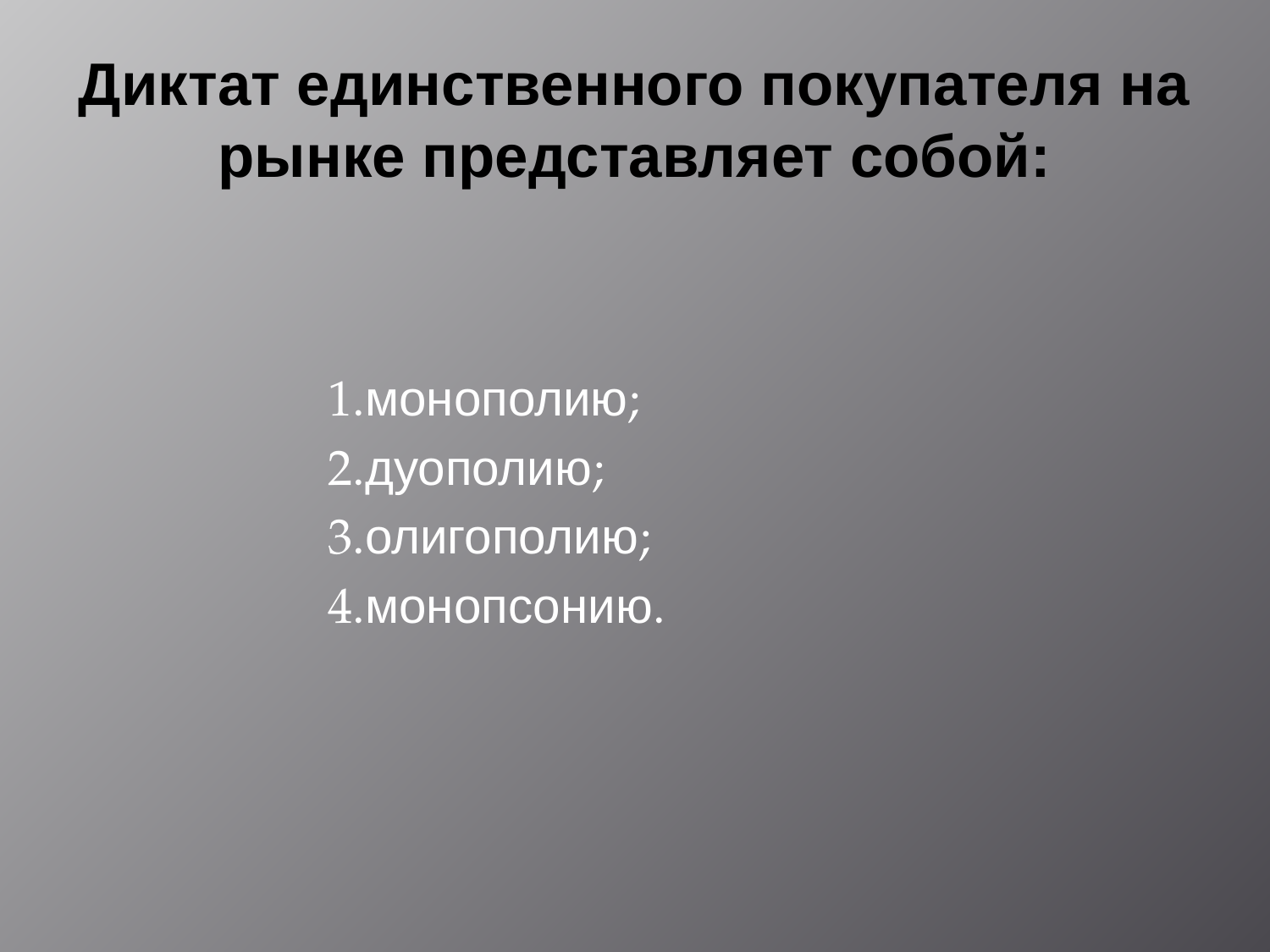

# Диктат единственного покупателя на рынке представляет собой:

                   1.монополию;
                   2.дуополию;
                   3.олигополию;
                   4.монопсонию.